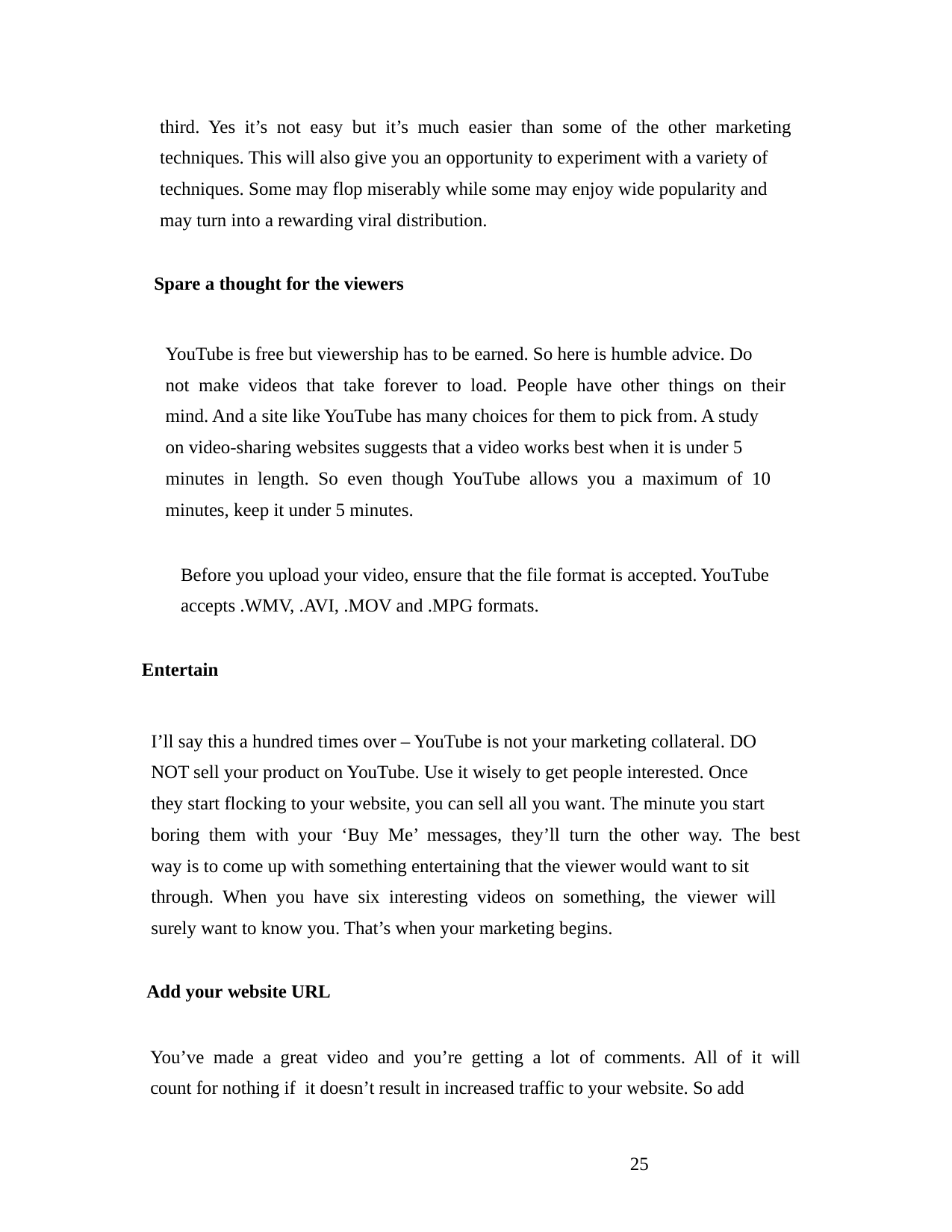

third.  Yes  it’s  not  easy  but  it’s  much  easier  than  some  of  the  other  marketing
techniques. This will also give you an opportunity to experiment with a variety of
techniques. Some may flop miserably while some may enjoy wide popularity and
may turn into a rewarding viral distribution.
Spare a thought for the viewers
YouTube is free but viewership has to be earned. So here is humble advice. Do
not  make  videos  that  take  forever  to  load.  People  have  other  things  on  their
mind. And a site like YouTube has many choices for them to pick from. A study
on video-sharing websites suggests that a video works best when it is under 5
minutes  in  length.  So  even  though  YouTube  allows  you  a  maximum  of  10
minutes, keep it under 5 minutes.
Before you upload your video, ensure that the file format is accepted. YouTube
accepts .WMV, .AVI, .MOV and .MPG formats.
Entertain
I’ll say this a hundred times over – YouTube is not your marketing collateral. DO
NOT sell your product on YouTube. Use it wisely to get people interested. Once
they start flocking to your website, you can sell all you want. The minute you start
boring  them  with  your  ‘Buy  Me’  messages,  they’ll  turn  the  other  way.  The  best
way is to come up with something entertaining that the viewer would want to sit
through.  When  you  have  six  interesting  videos  on  something,  the  viewer  will
surely want to know you. That’s when your marketing begins.
Add your website URL
You’ve  made  a  great  video  and  you’re  getting  a  lot  of  comments.  All  of  it  will
count for nothing if  it doesn’t result in increased traffic to your website. So add
25